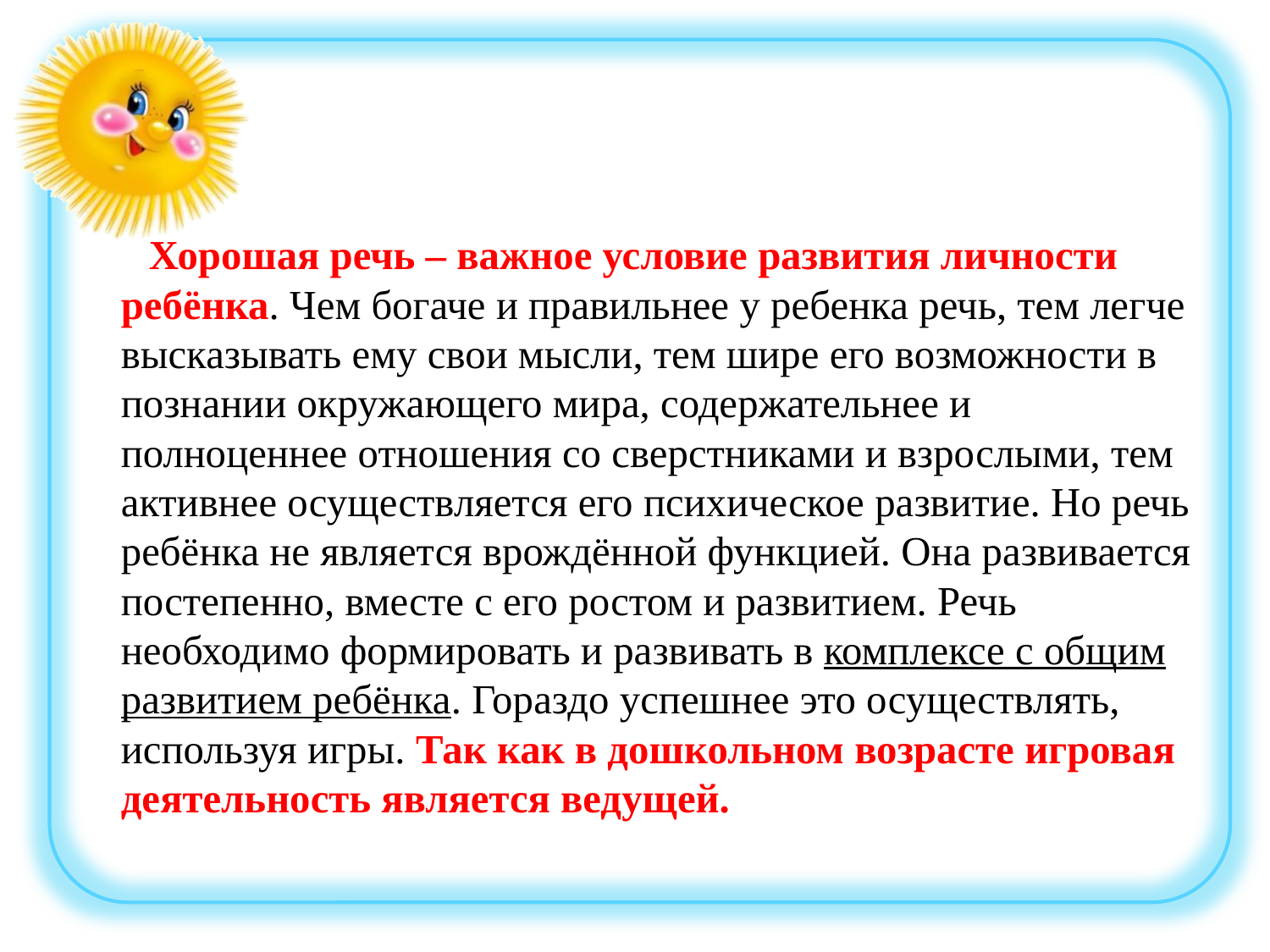

#
       Хорошая речь – важное условие развития личности ребёнка. Чем богаче и правильнее у ребенка речь, тем легче высказывать ему свои мысли, тем шире его возможности в познании окружающего мира, содержательнее и полноценнее отношения со сверстниками и взрослыми, тем активнее осуществляется его психическое развитие. Но речь ребёнка не является врождённой функцией. Она развивается постепенно, вместе с его ростом и развитием. Речь необходимо формировать и развивать в комплексе с общим развитием ребёнка. Гораздо успешнее это осуществлять, используя игры. Так как в дошкольном возрасте игровая деятельность является ведущей.